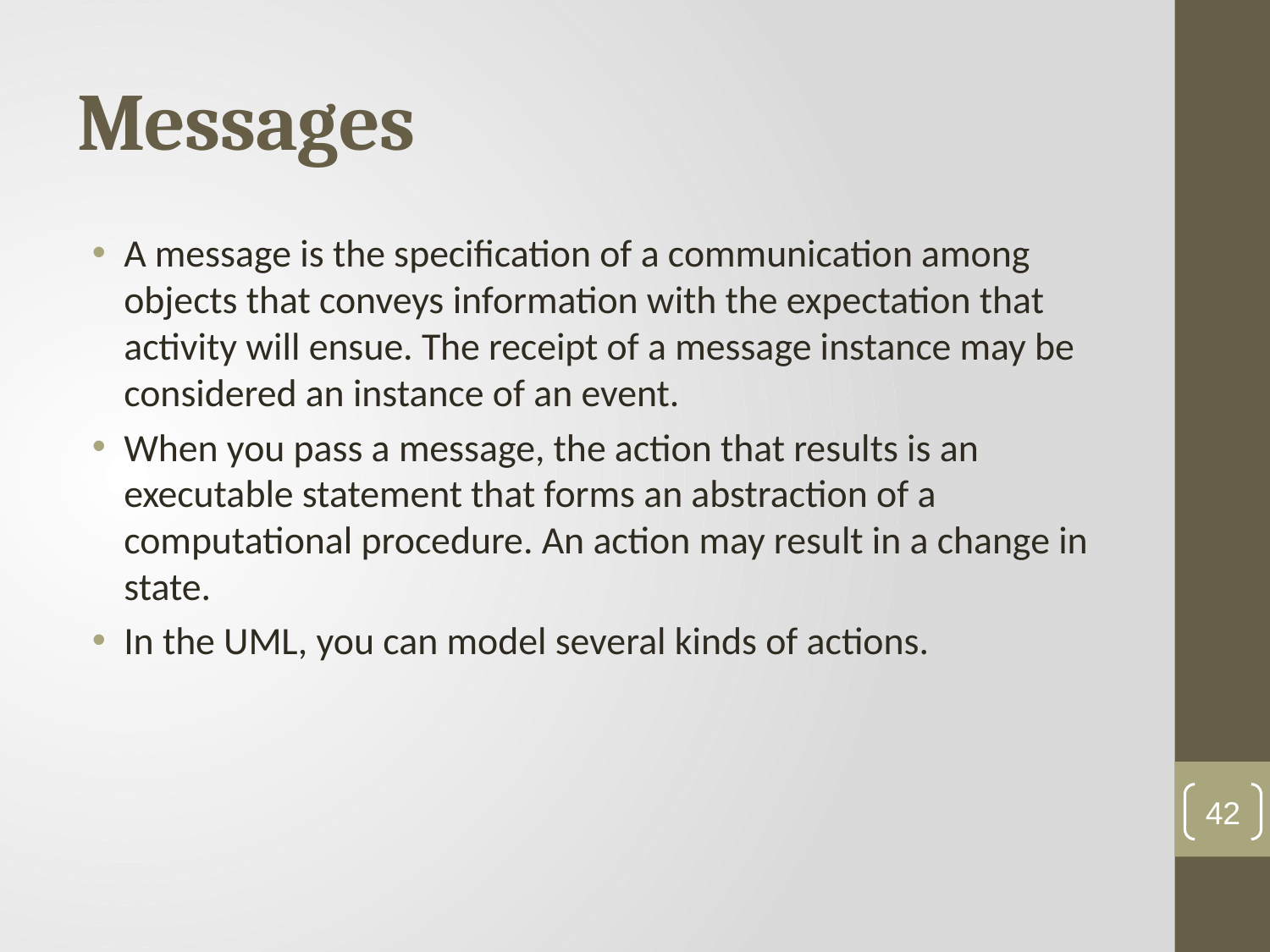

# Messages
A message is the specification of a communication among objects that conveys information with the expectation that activity will ensue. The receipt of a message instance may be considered an instance of an event.
When you pass a message, the action that results is an executable statement that forms an abstraction of a computational procedure. An action may result in a change in state.
In the UML, you can model several kinds of actions.

42